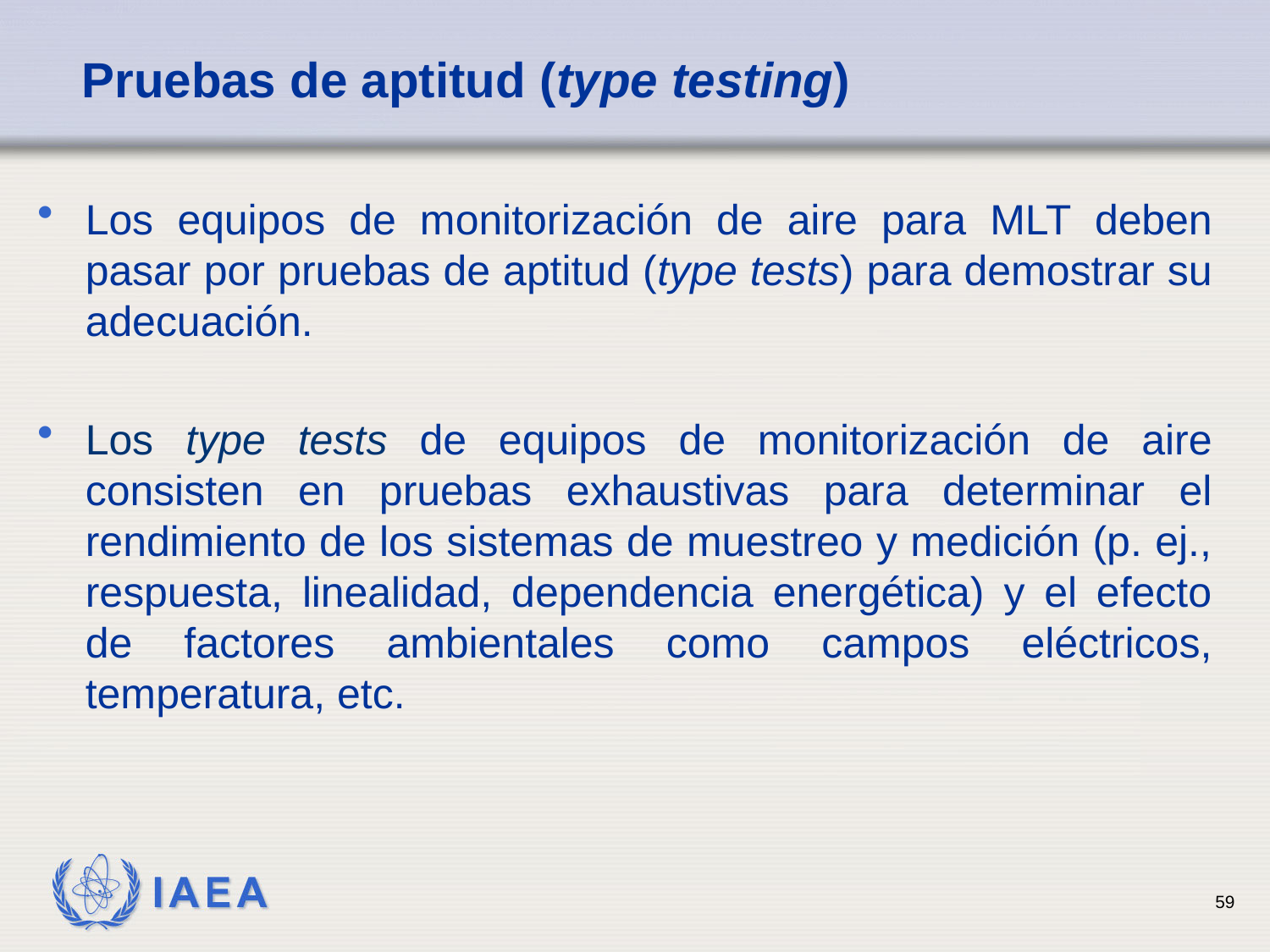

# Pruebas de aptitud (type testing)
Los equipos de monitorización de aire para MLT deben pasar por pruebas de aptitud (type tests) para demostrar su adecuación.

Los type tests de equipos de monitorización de aire consisten en pruebas exhaustivas para determinar el rendimiento de los sistemas de muestreo y medición (p. ej., respuesta, linealidad, dependencia energética) y el efecto de factores ambientales como campos eléctricos, temperatura, etc.
59